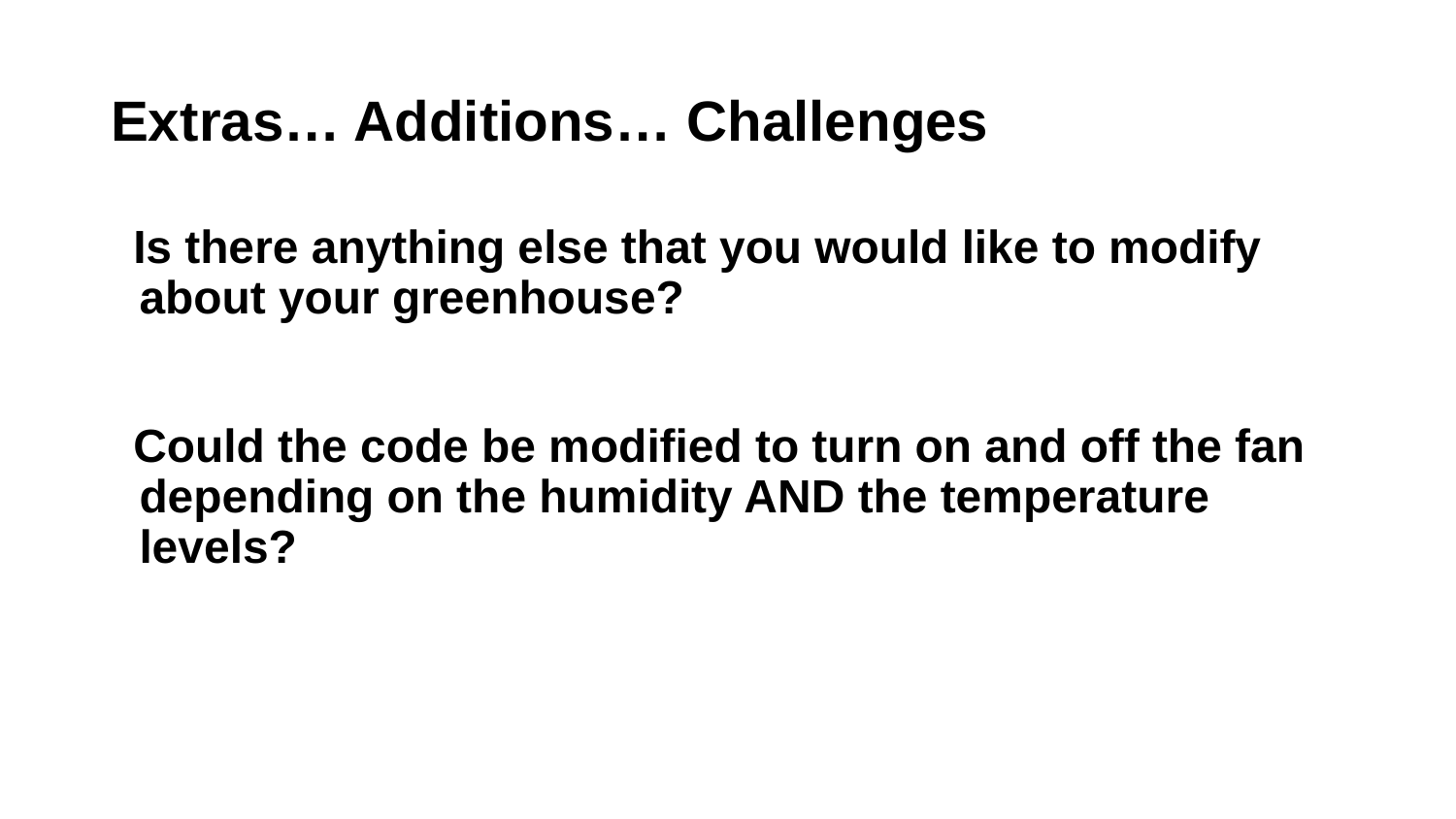

# Extras… Additions… Challenges
Is there anything else that you would like to modify about your greenhouse?

Could the code be modified to turn on and off the fan depending on the humidity AND the temperature levels?